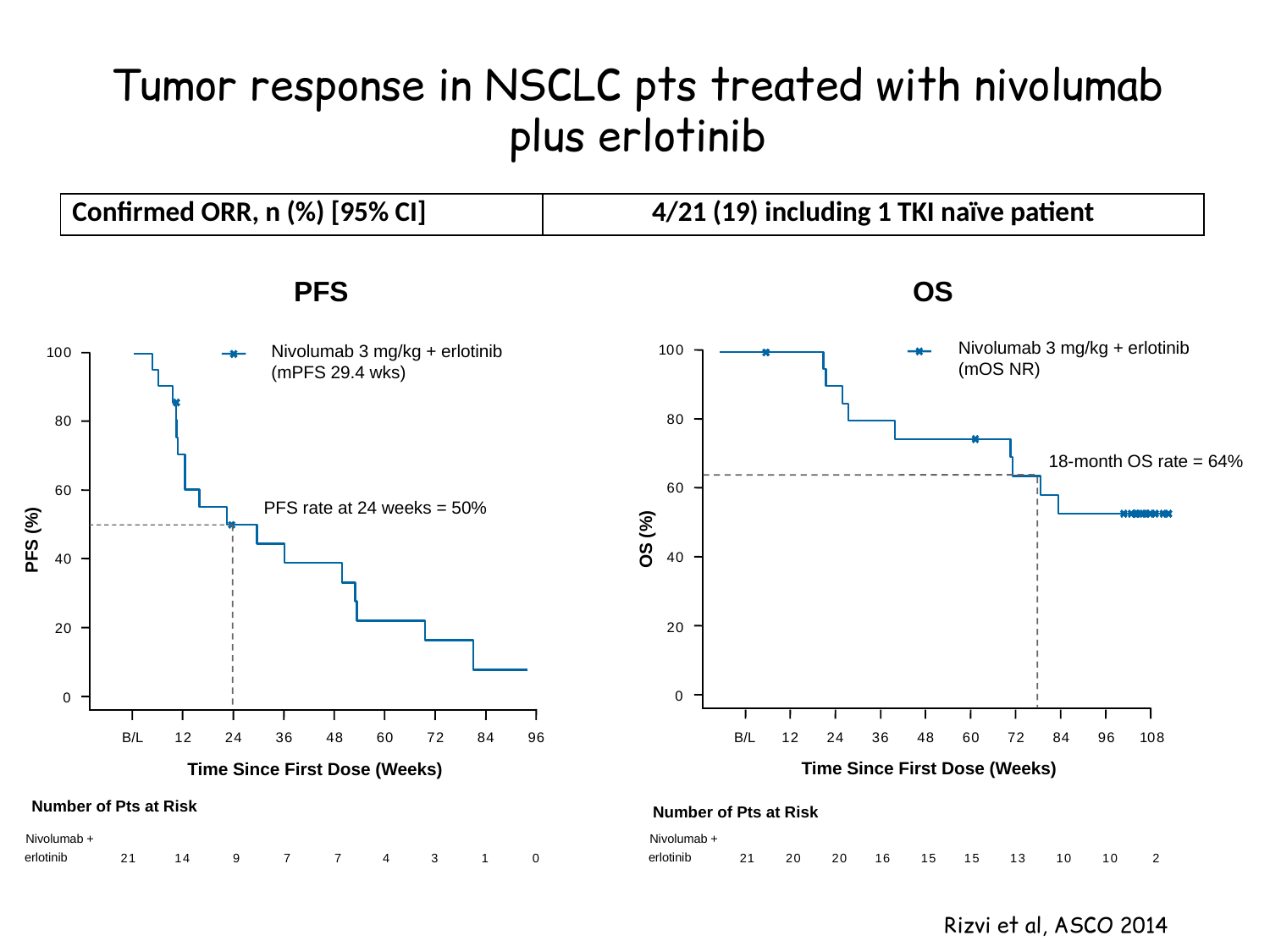

# Tumor response in NSCLC pts treated with nivolumab plus erlotinib
| Confirmed ORR, n (%) [95% CI] | 4/21 (19) including 1 TKI naïve patient |
| --- | --- |
PFS
OS
Nivolumab 3 mg/kg + erlotinib
(mOS NR)
Nivolumab 3 mg/kg + erlotinib
(mPFS 29.4 wks)
10
0
10
0

8
0
8
0

18-month OS rate = 64%

6
0
6
0

PFS rate at 24 weeks = 50%

OS (%)
PFS (%)
4
0
4
0

2
0
2
0

0
0

B/L
1
2
2
4
3
6
4
8
6
0
7
2
8
4
9
6
10
8
B/L
1
2
2
4
3
6
4
8
6
0
7
2
8
4
9
6
Time Since First Dose (Weeks)
Time Since First Dose (Weeks)
Number of Pts at Risk
Number of Pts at Risk
Nivolumab +
Nivolumab +
erlotinib
erlotinib
2
1
1
4
9
7
7
4
3
1
0
2
1
2
0
2
0
1
6
1
5
1
5
1
3
1
0
1
0
2
Rizvi et al, ASCO 2014